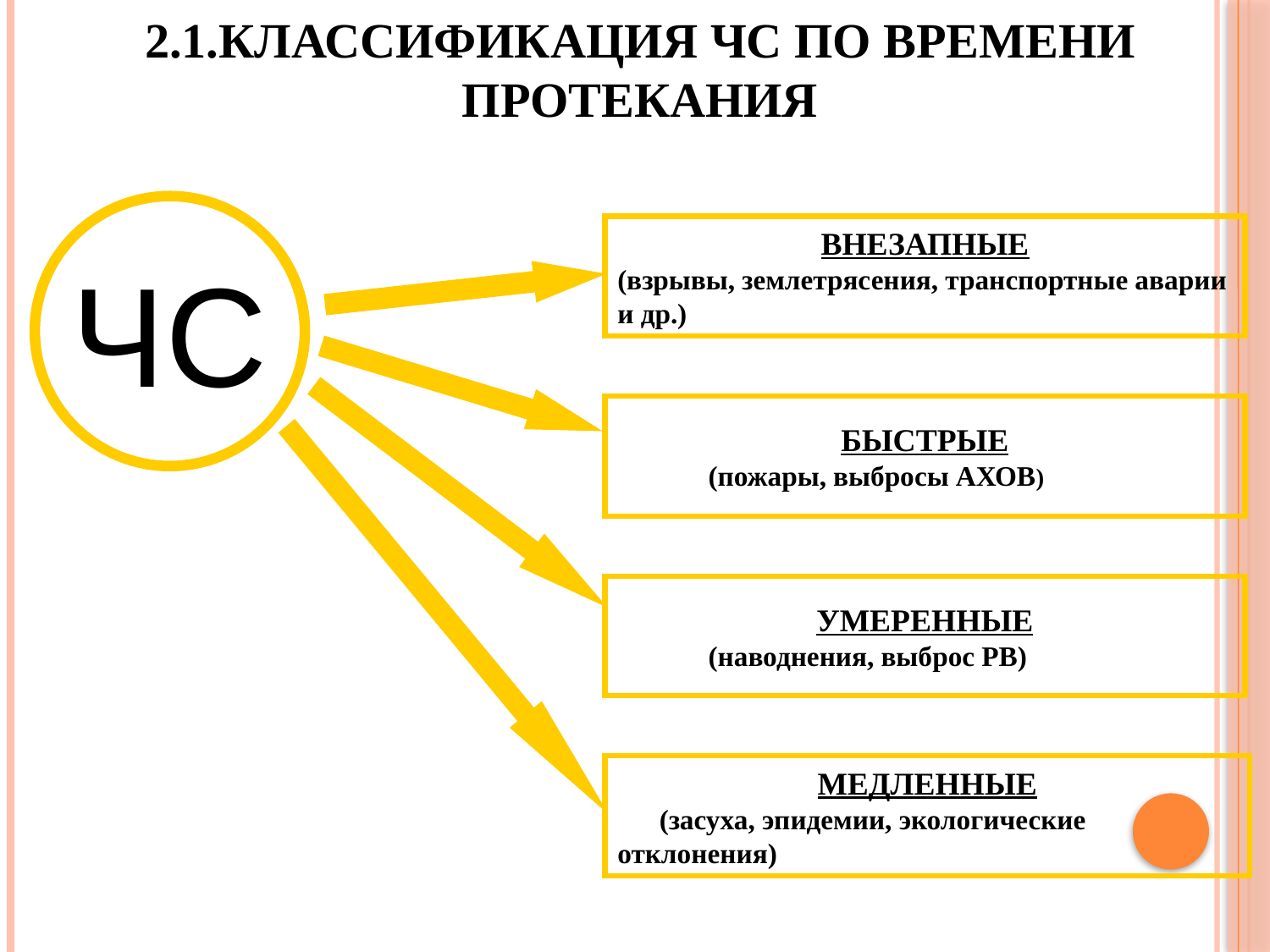

2.1.КЛАССИФИКАЦИЯ ЧС ПО ВРЕМЕНИ ПРОТЕКАНИЯ
ЧС
ВНЕЗАПНЫЕ
(взрывы, землетрясения, транспортные аварии и др.)

БЫСТРЫЕ
             (пожары, выбросы АХОВ)

УМЕРЕННЫЕ
             (наводнения, выброс РВ)

МЕДЛЕННЫЕ
      (засуха, эпидемии, экологические отклонения)